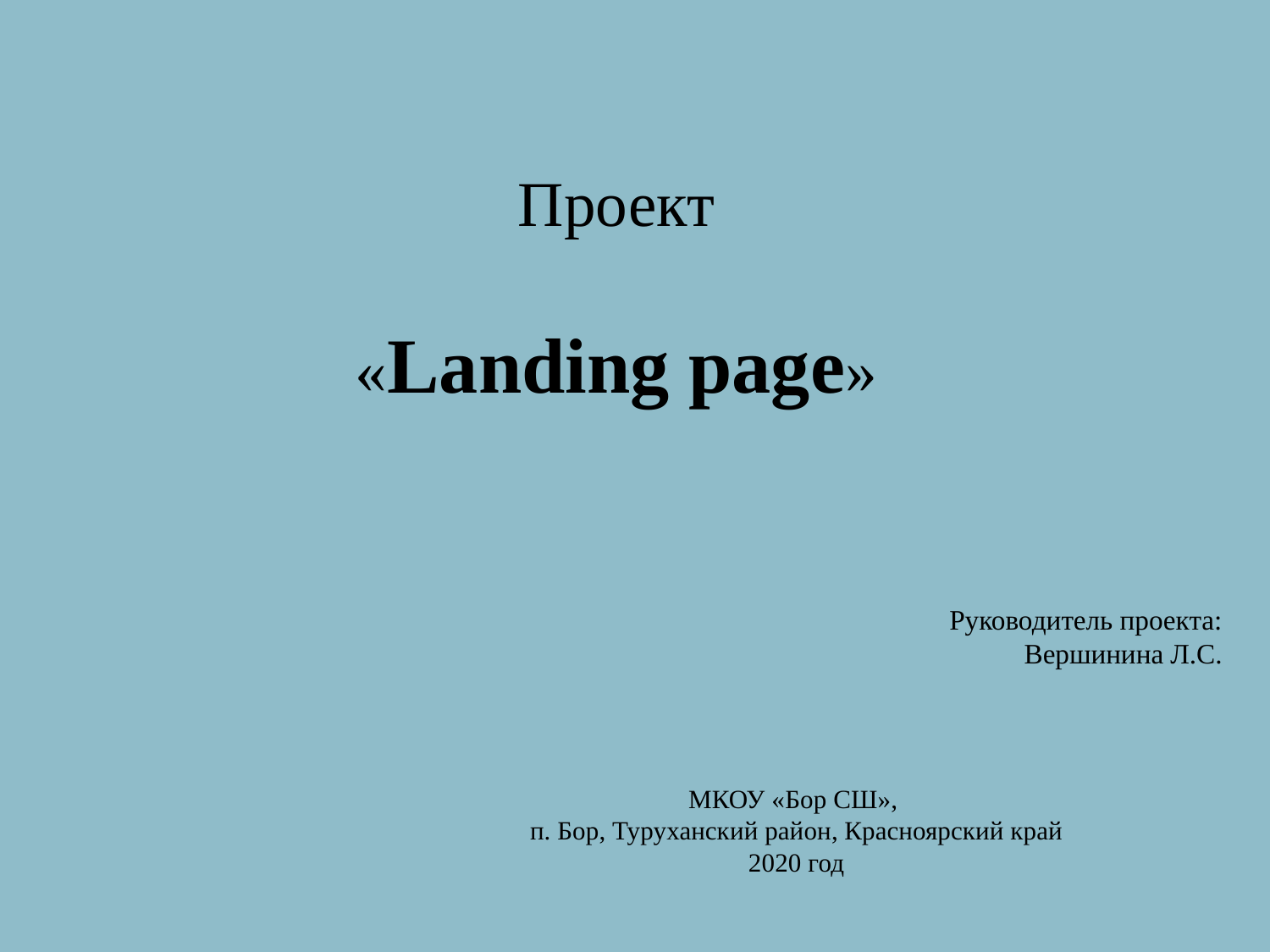

Проект

«Landing page»
Руководитель проекта:
Вершинина Л.С.
МКОУ «Бор СШ»,
п. Бор, Туруханский район, Красноярский край
2020 год